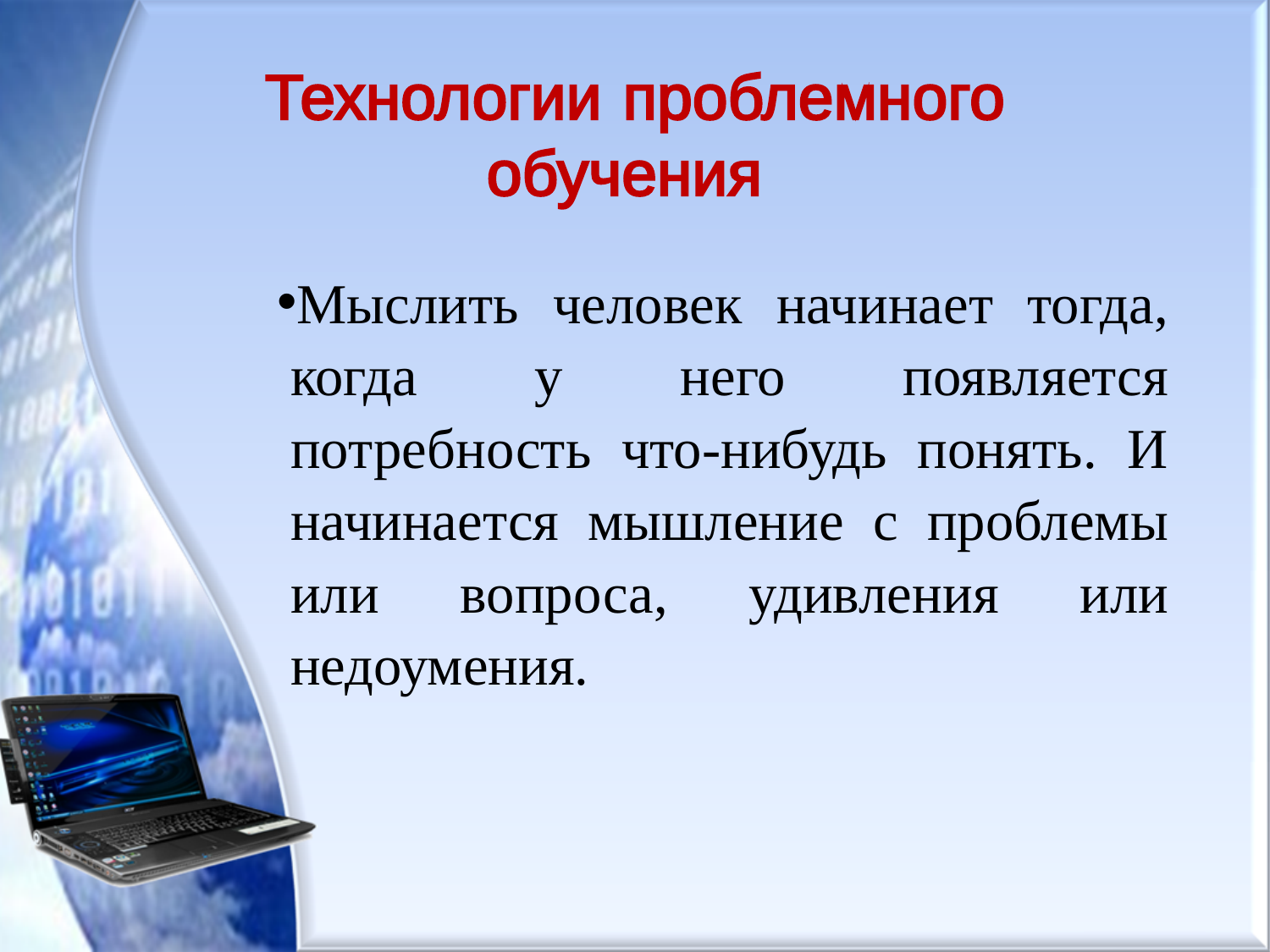

#
Технологии проблемного обучения

Мыслить человек начинает тогда, когда у него появляется потребность что-нибудь понять. И начинается мышление с проблемы или вопроса, удивления или недоумения.